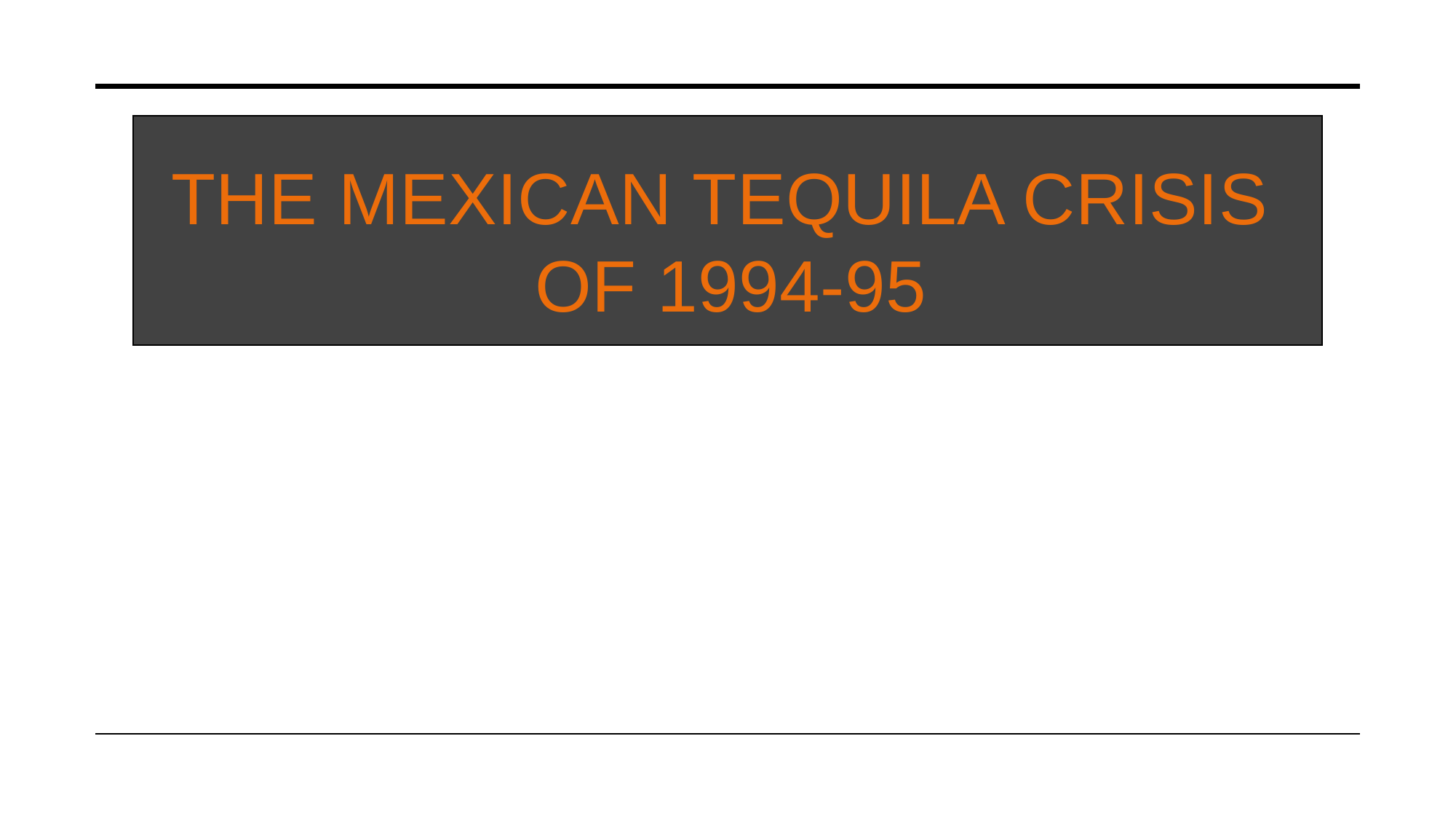

# THE MEXICAN TEQUILA CRISIS OF 1994-95